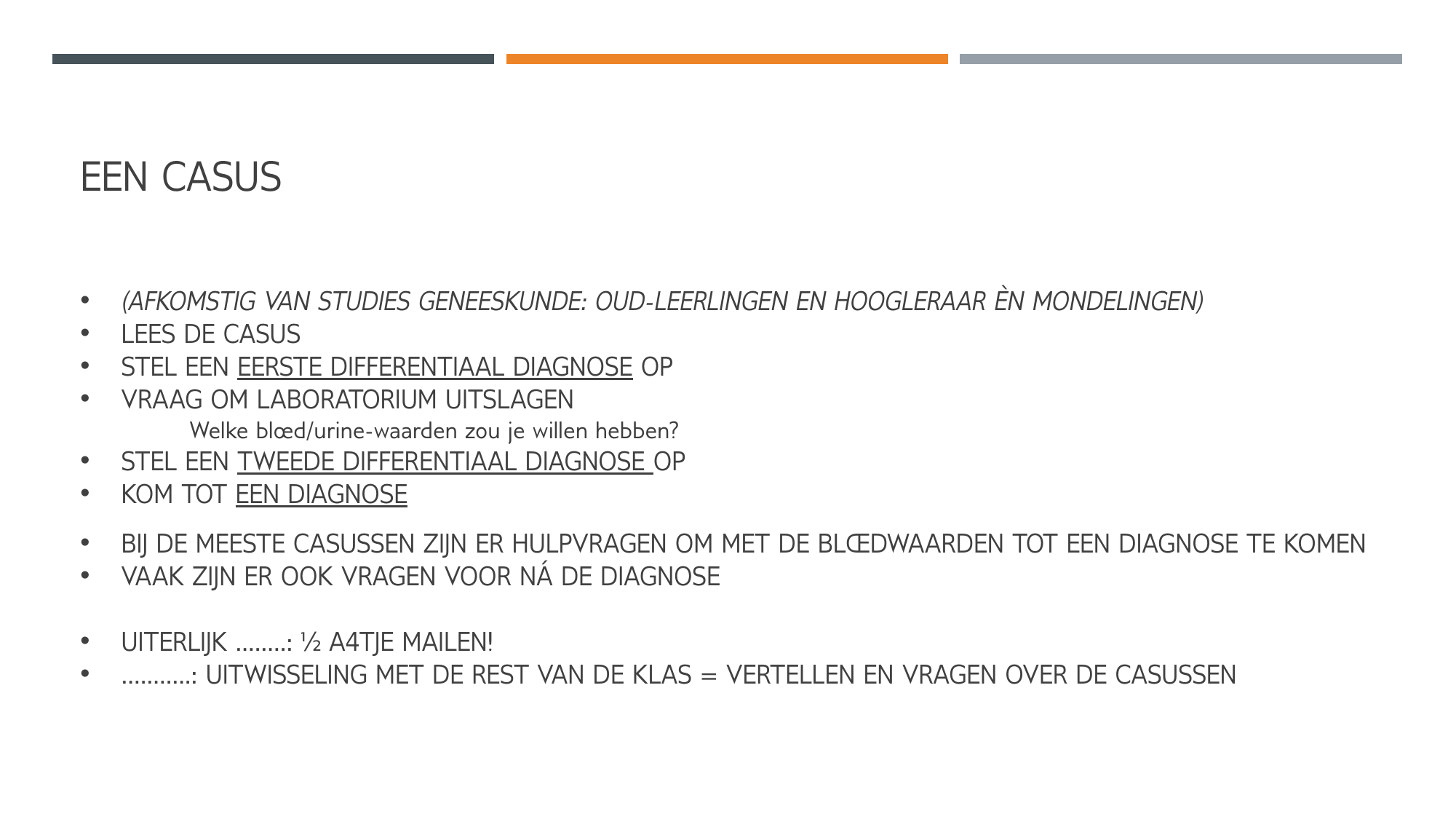

# Een casus
(afkomstig van studies geneeskunde: oud-leerlingen en hoogleraar èn mondelingen)
Lees de casus
Stel een eerste differentiaal diagnose op
Vraag om laboratorium uitslagen
	Welke bloed/urine-waarden zou je willen hebben?
Stel een tweede differentiaal diagnose op
Kom tot een diagnose

Bij de meeste casussen zijn er hulpvragen om met de bloedwaarden tot een diagnose te komen
Vaak zijn er ook vragen voor ná de diagnose

Uiterlijk ……..: ½ A4tje mailen!
………..: uitwisseling met de rest van de klas = vertellen en vragen over de casussen